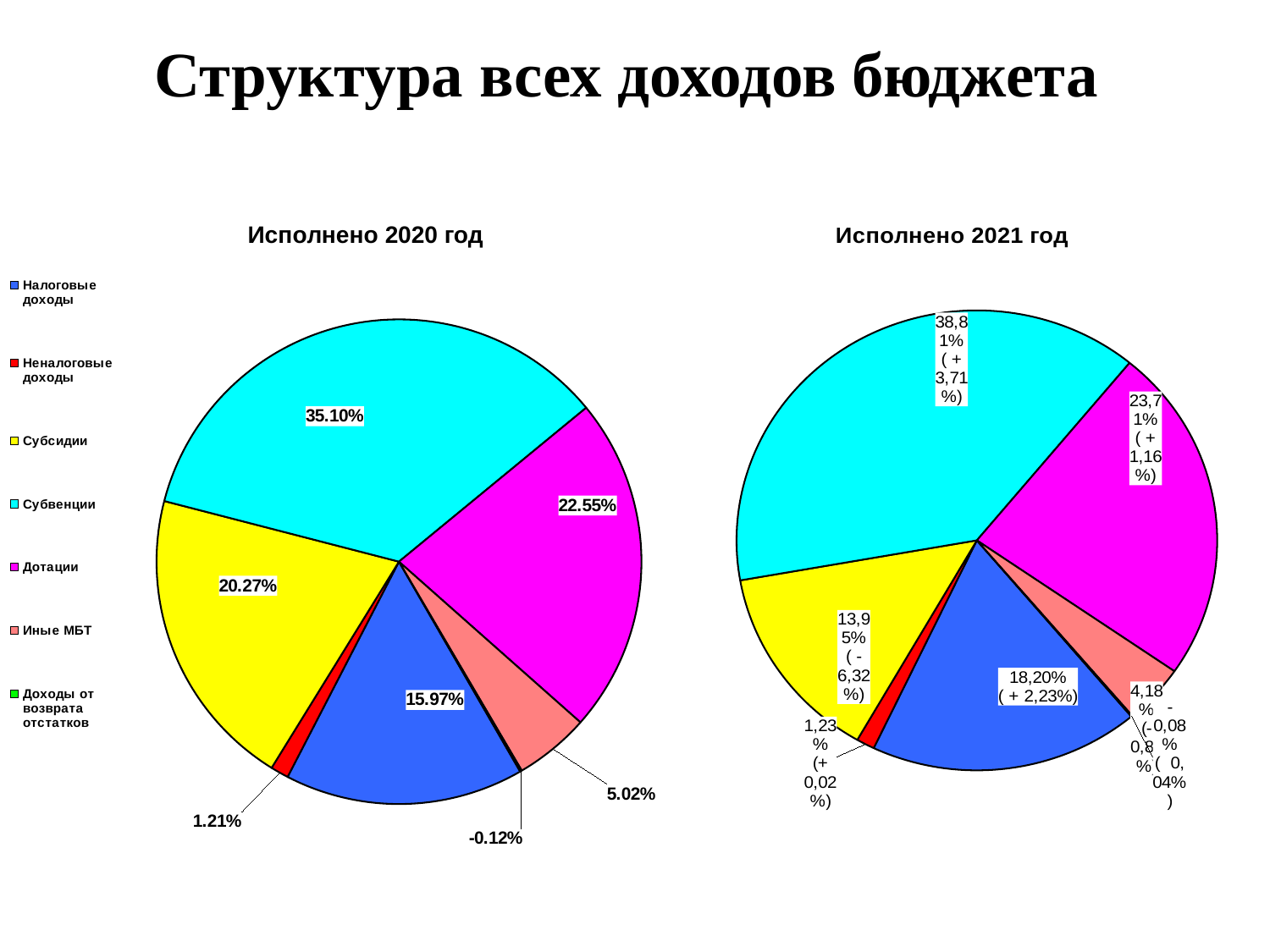

# Структура всех доходов бюджета

### Chart:

| Category | Исполнено 2020 год |
|---|---|
| Налоговые доходы | 0.1597 |
| Неналоговые доходы | 0.0121 |
| Субсидии | 0.2027 |
| Субвенции | 0.351 |
| Дотации | 0.2255 |
| Иные МБТ | 0.0502 |
| Доходы от возврата отстатков | -0.0012 |

### Chart: Исполнено 2021 год

| Category | Исполнено 2021 год |
|---|---|